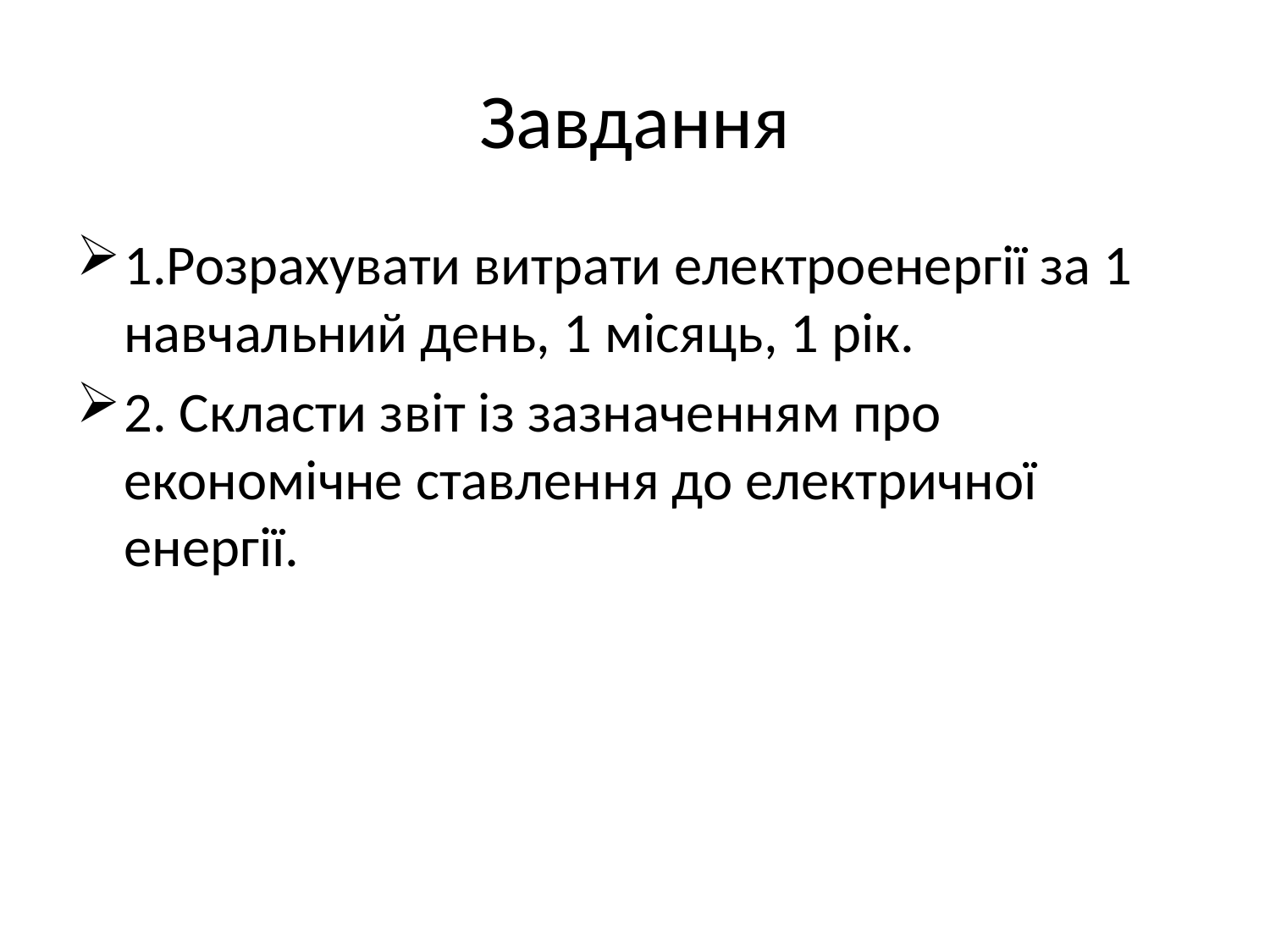

# Завдання
1.Розрахувати витрати електроенергії за 1 навчальний день, 1 місяць, 1 рік.
2. Скласти звіт із зазначенням про економічне ставлення до електричної енергії.